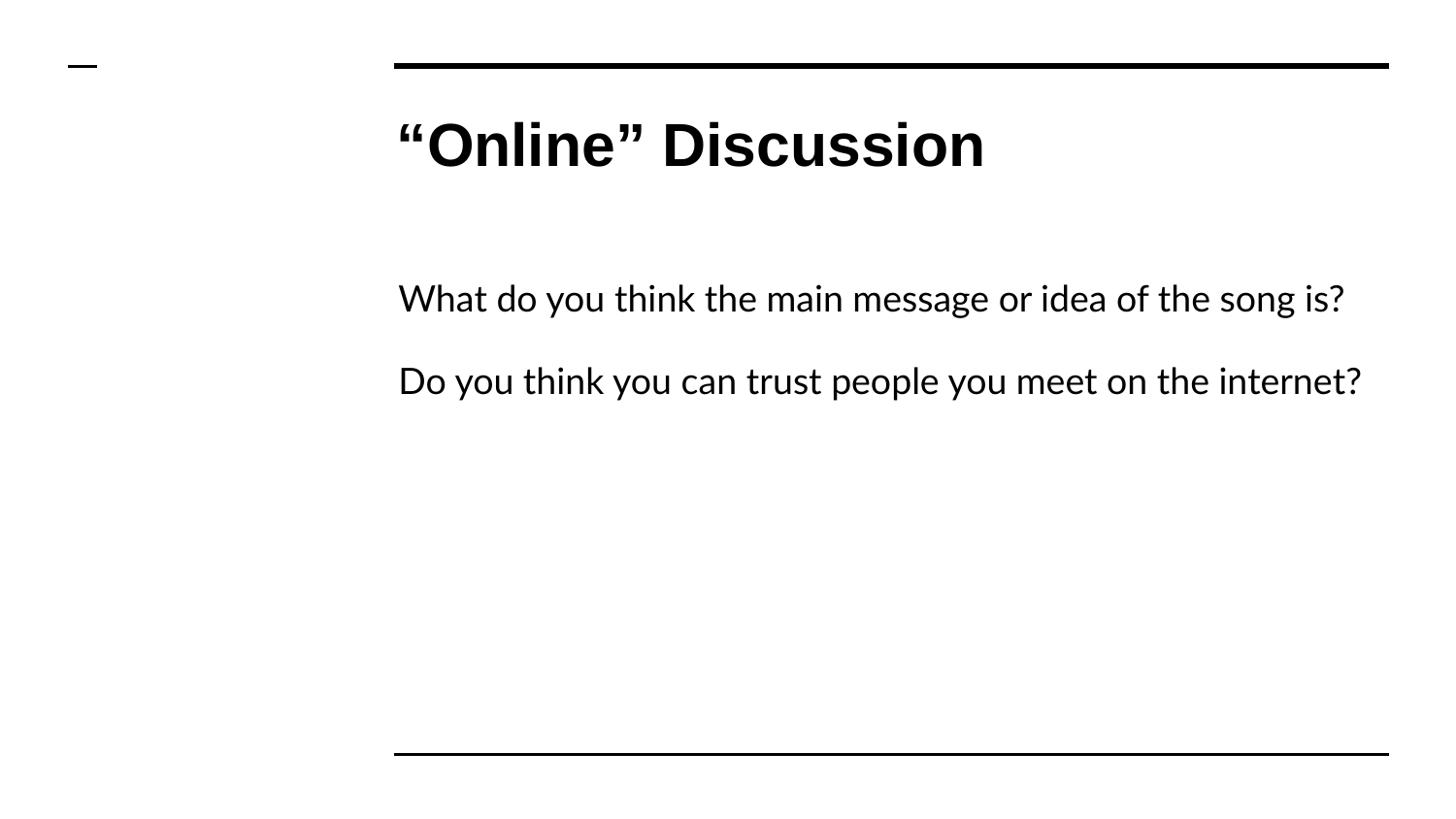

# “Online” Discussion

What do you think the main message or idea of the song is?
Do you think you can trust people you meet on the internet?